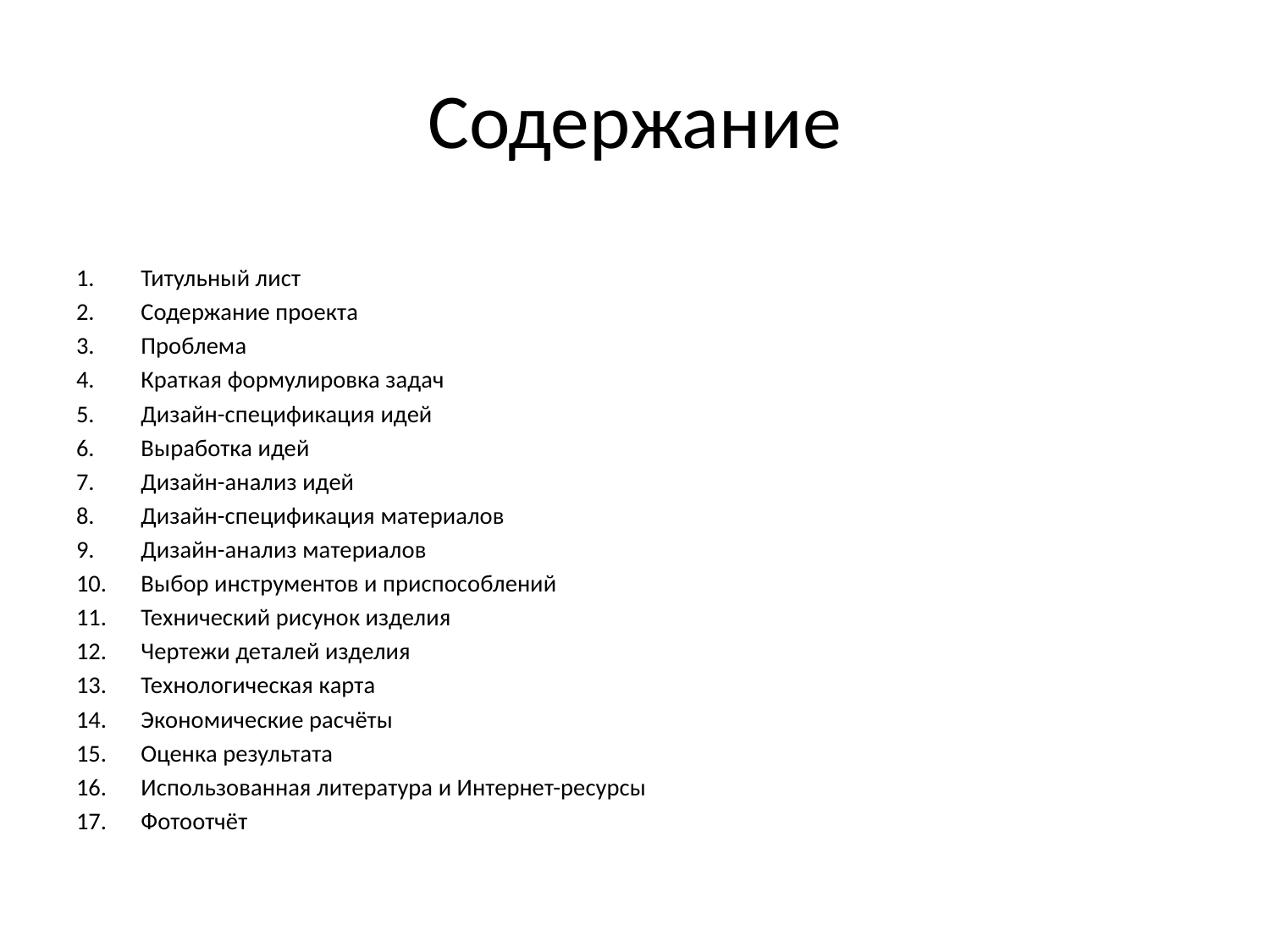

# Содержание

Титульный лист
Содержание проекта
Проблема
Краткая формулировка задач
Дизайн-спецификация идей
Выработка идей
Дизайн-анализ идей
Дизайн-спецификация материалов
Дизайн-анализ материалов
Выбор инструментов и приспособлений
Технический рисунок изделия
Чертежи деталей изделия
Технологическая карта
Экономические расчёты
Оценка результата
Использованная литература и Интернет-ресурсы
Фотоотчёт